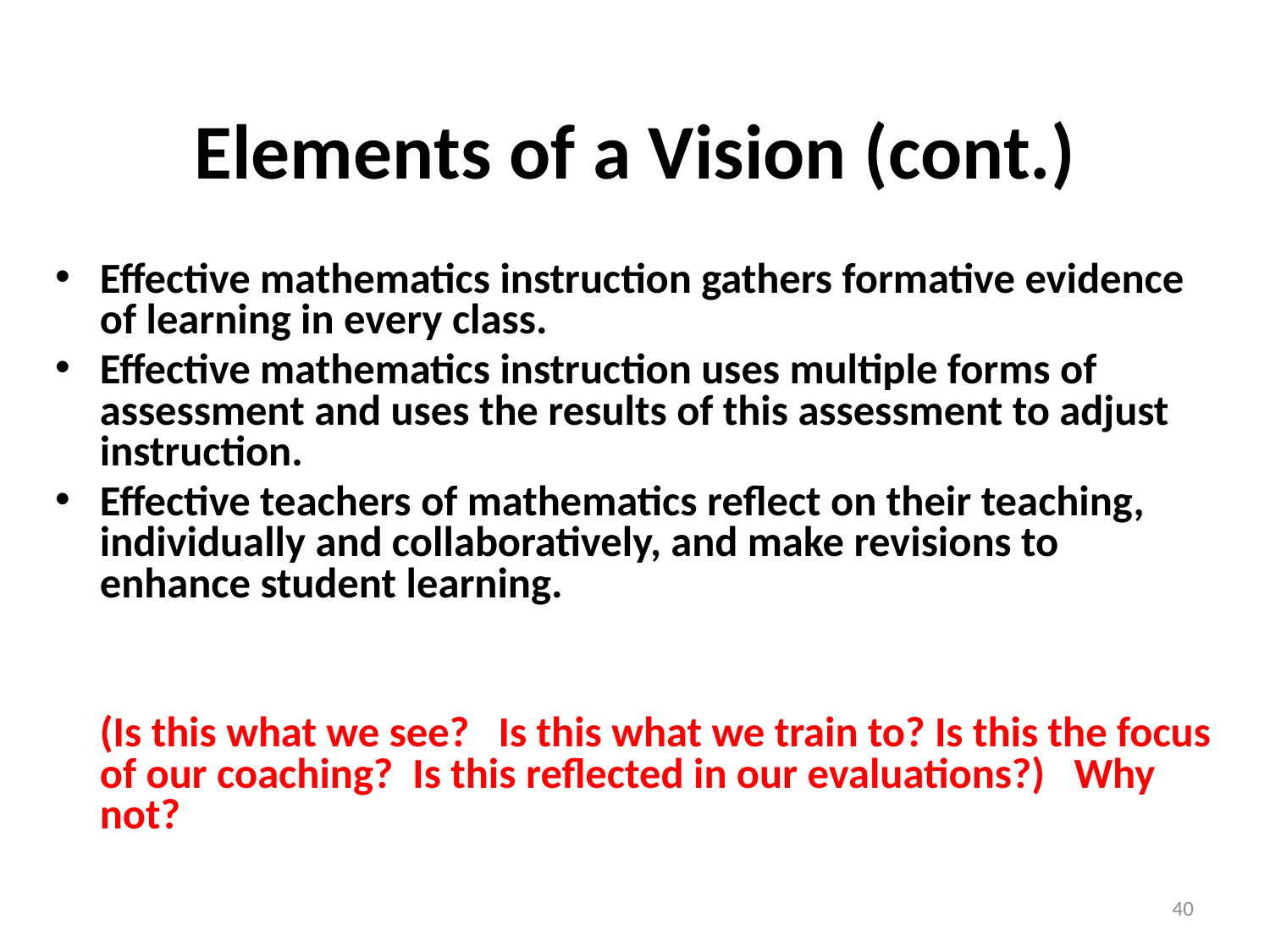

# Elements of a Vision (cont.)
Effective mathematics instruction gathers formative evidence of learning in every class.
Effective mathematics instruction uses multiple forms of assessment and uses the results of this assessment to adjust instruction.
Effective teachers of mathematics reflect on their teaching, individually and collaboratively, and make revisions to enhance student learning.

	(Is this what we see?   Is this what we train to? Is this the focus of our coaching?  Is this reflected in our evaluations?)   Why not?

40